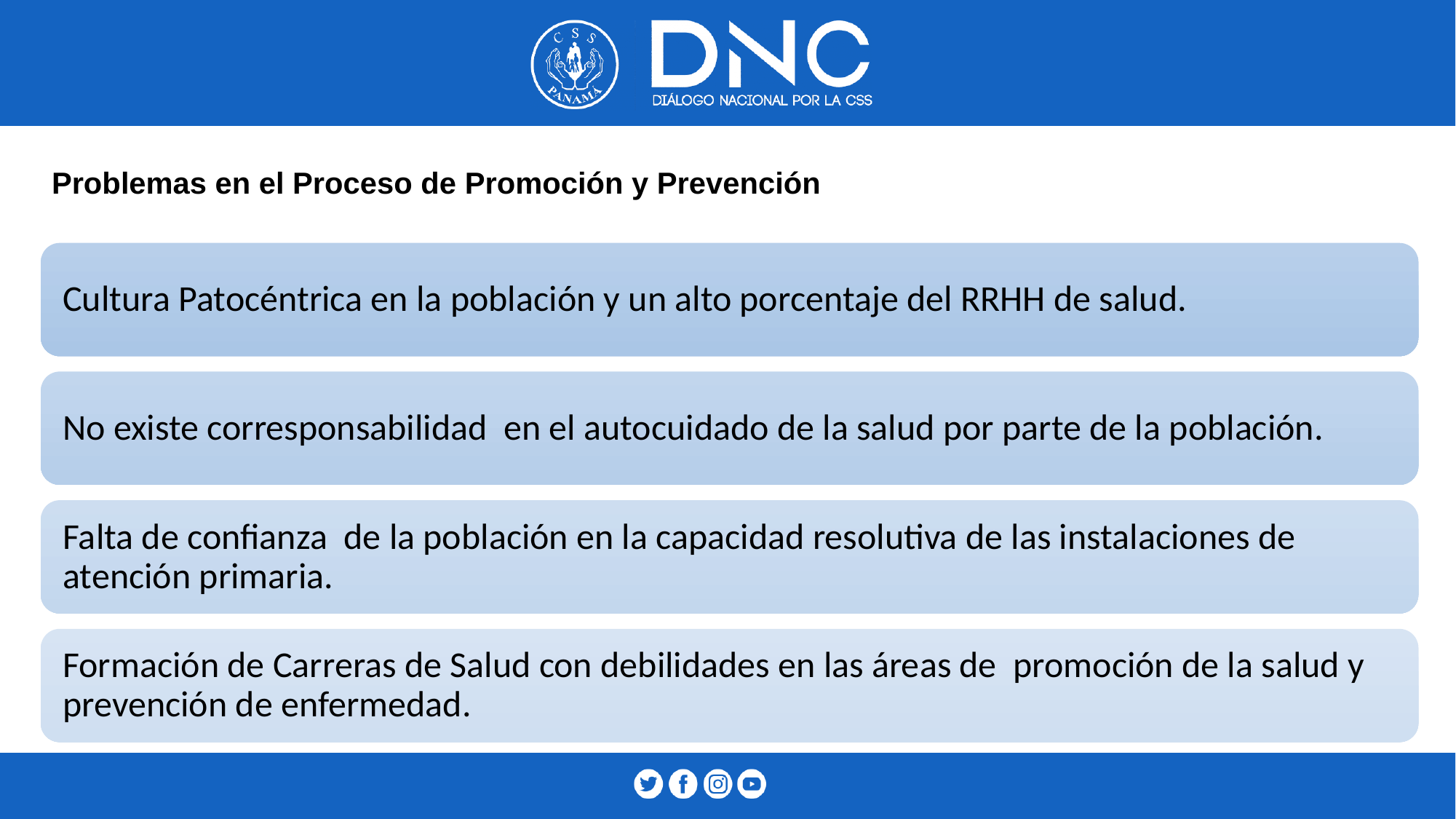

Problemas en el Proceso de Promoción y Prevención
Cultura Patocéntrica en la población y un alto porcentaje del RRHH de salud.
No existe corresponsabilidad  en el autocuidado de la salud por parte de la población.
Falta de confianza  de la población en la capacidad resolutiva de las instalaciones de atención primaria.
Formación de Carreras de Salud con debilidades en las áreas de  promoción de la salud y prevención de enfermedad.